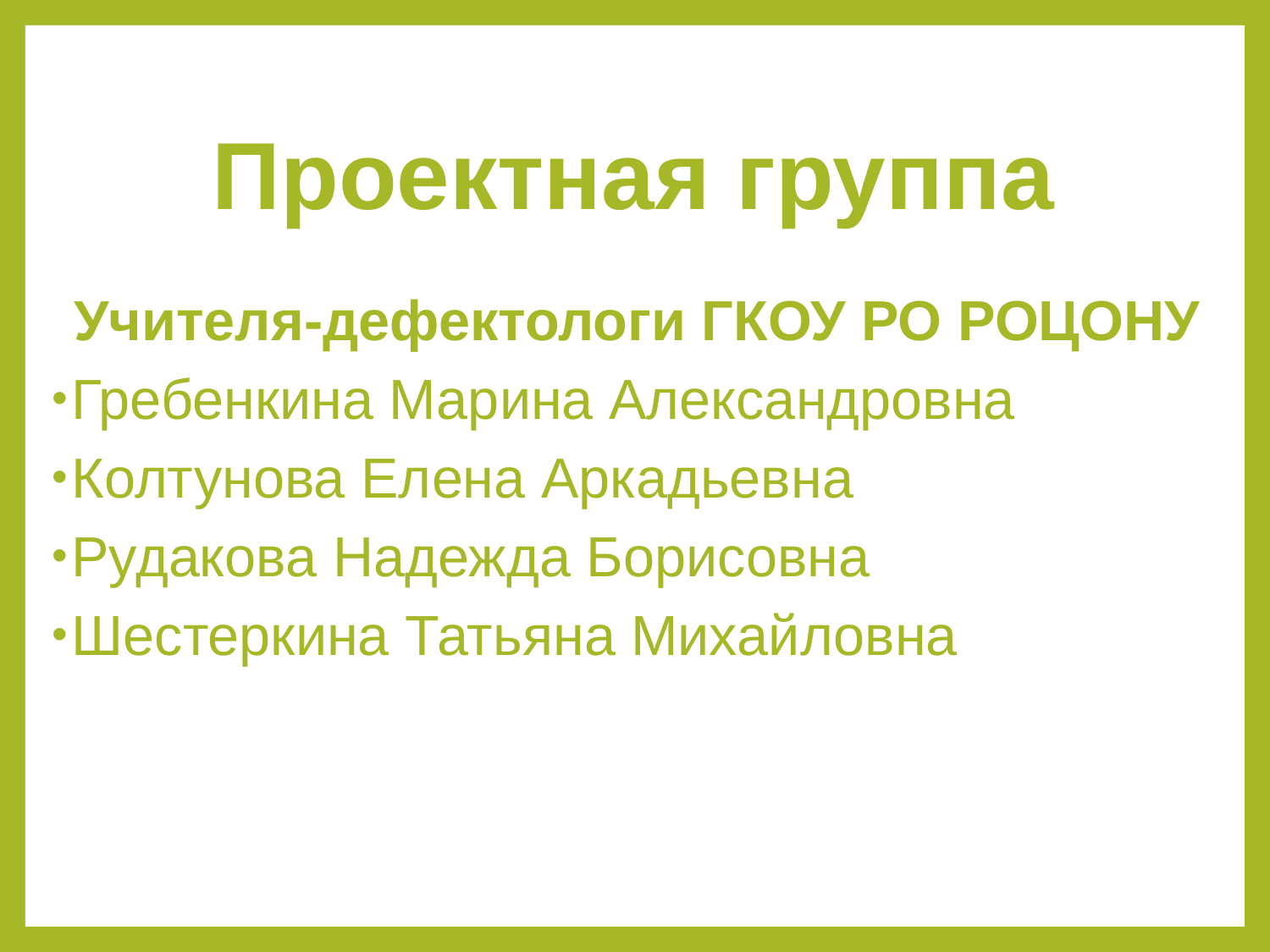

# Проектная группа
Учителя-дефектологи ГКОУ РО РОЦОНУ
Гребенкина Марина Александровна
Колтунова Елена Аркадьевна
Рудакова Надежда Борисовна
Шестеркина Татьяна Михайловна